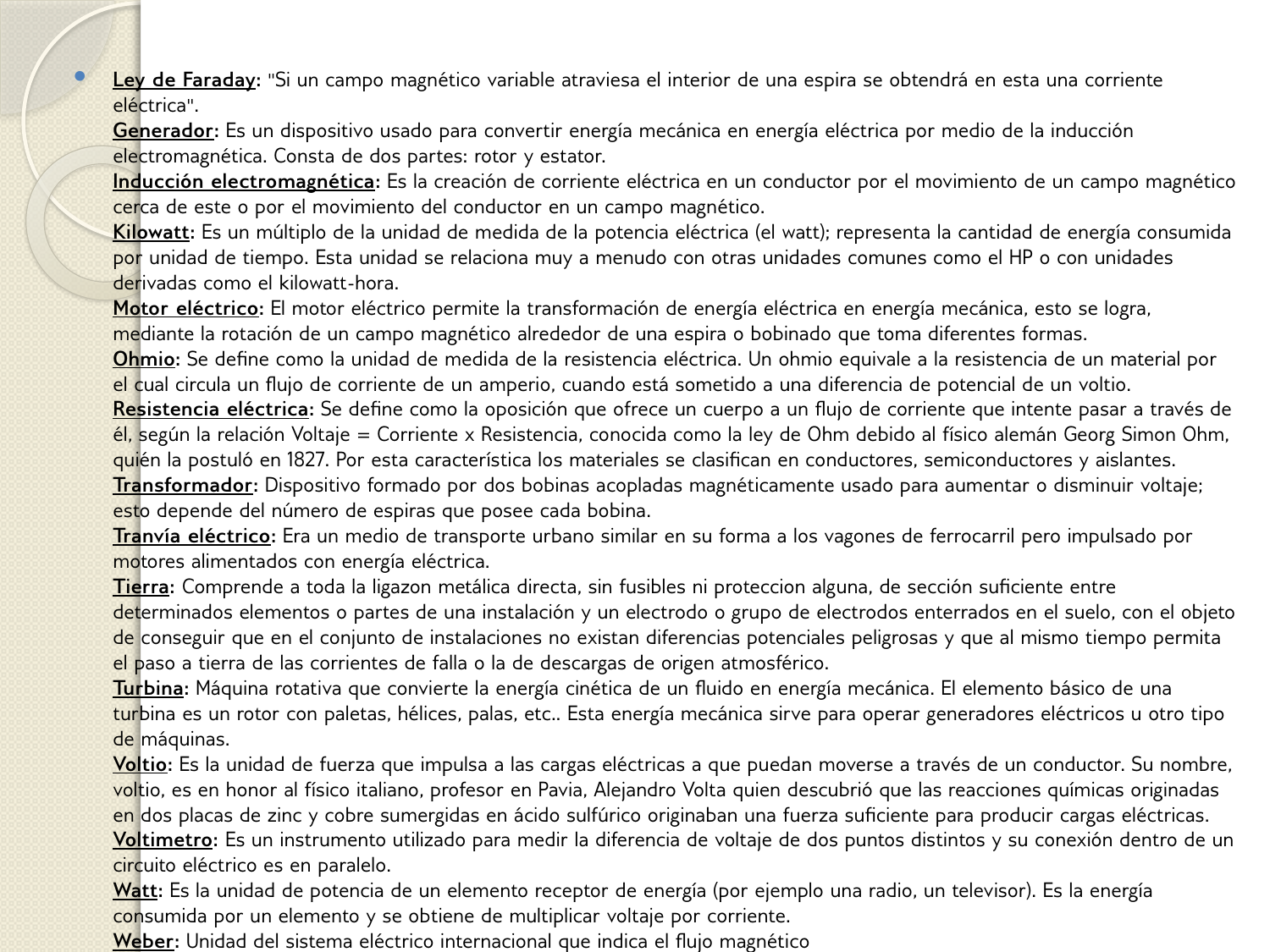

Ley de Faraday: "Si un campo magnético variable atraviesa el interior de una espira se obtendrá en esta una corriente eléctrica".
Generador: Es un dispositivo usado para convertir energía mecánica en energía eléctrica por medio de la inducción electromagnética. Consta de dos partes: rotor y estator.
Inducción electromagnética: Es la creación de corriente eléctrica en un conductor por el movimiento de un campo magnético cerca de este o por el movimiento del conductor en un campo magnético.
Kilowatt: Es un múltiplo de la unidad de medida de la potencia eléctrica (el watt); representa la cantidad de energía consumida por unidad de tiempo. Esta unidad se relaciona muy a menudo con otras unidades comunes como el HP o con unidades derivadas como el kilowatt-hora.
Motor eléctrico: El motor eléctrico permite la transformación de energía eléctrica en energía mecánica, esto se logra, mediante la rotación de un campo magnético alrededor de una espira o bobinado que toma diferentes formas.
Ohmio: Se define como la unidad de medida de la resistencia eléctrica. Un ohmio equivale a la resistencia de un material por el cual circula un flujo de corriente de un amperio, cuando está sometido a una diferencia de potencial de un voltio.
Resistencia eléctrica: Se define como la oposición que ofrece un cuerpo a un flujo de corriente que intente pasar a través de él, según la relación Voltaje = Corriente x Resistencia, conocida como la ley de Ohm debido al físico alemán Georg Simon Ohm, quién la postuló en 1827. Por esta característica los materiales se clasifican en conductores, semiconductores y aislantes.
Transformador: Dispositivo formado por dos bobinas acopladas magnéticamente usado para aumentar o disminuir voltaje; esto depende del número de espiras que posee cada bobina.
Tranvía eléctrico: Era un medio de transporte urbano similar en su forma a los vagones de ferrocarril pero impulsado por motores alimentados con energía eléctrica.
Tierra: Comprende a toda la ligazon metálica directa, sin fusibles ni proteccion alguna, de sección suficiente entre determinados elementos o partes de una instalación y un electrodo o grupo de electrodos enterrados en el suelo, con el objeto de conseguir que en el conjunto de instalaciones no existan diferencias potenciales peligrosas y que al mismo tiempo permita el paso a tierra de las corrientes de falla o la de descargas de origen atmosférico.
Turbina: Máquina rotativa que convierte la energía cinética de un fluido en energía mecánica. El elemento básico de una turbina es un rotor con paletas, hélices, palas, etc.. Esta energía mecánica sirve para operar generadores eléctricos u otro tipo de máquinas.
Voltio: Es la unidad de fuerza que impulsa a las cargas eléctricas a que puedan moverse a través de un conductor. Su nombre, voltio, es en honor al físico italiano, profesor en Pavia, Alejandro Volta quien descubrió que las reacciones químicas originadas en dos placas de zinc y cobre sumergidas en ácido sulfúrico originaban una fuerza suficiente para producir cargas eléctricas.
Voltimetro: Es un instrumento utilizado para medir la diferencia de voltaje de dos puntos distintos y su conexión dentro de un circuito eléctrico es en paralelo.
Watt: Es la unidad de potencia de un elemento receptor de energía (por ejemplo una radio, un televisor). Es la energía consumida por un elemento y se obtiene de multiplicar voltaje por corriente.
Weber: Unidad del sistema eléctrico internacional que indica el flujo magnético